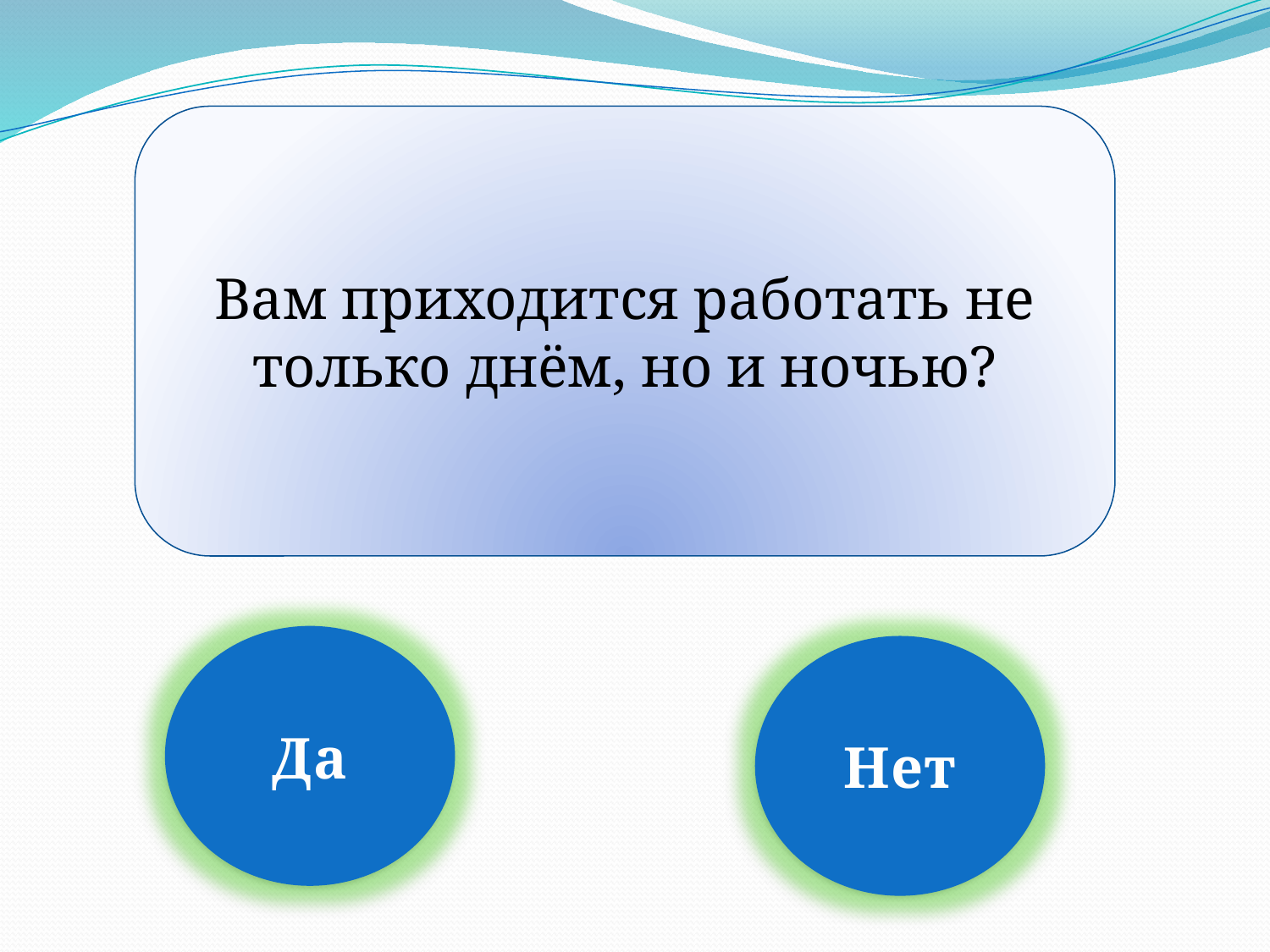

Вам приходится работать не только днём, но и ночью?
Да
Нет